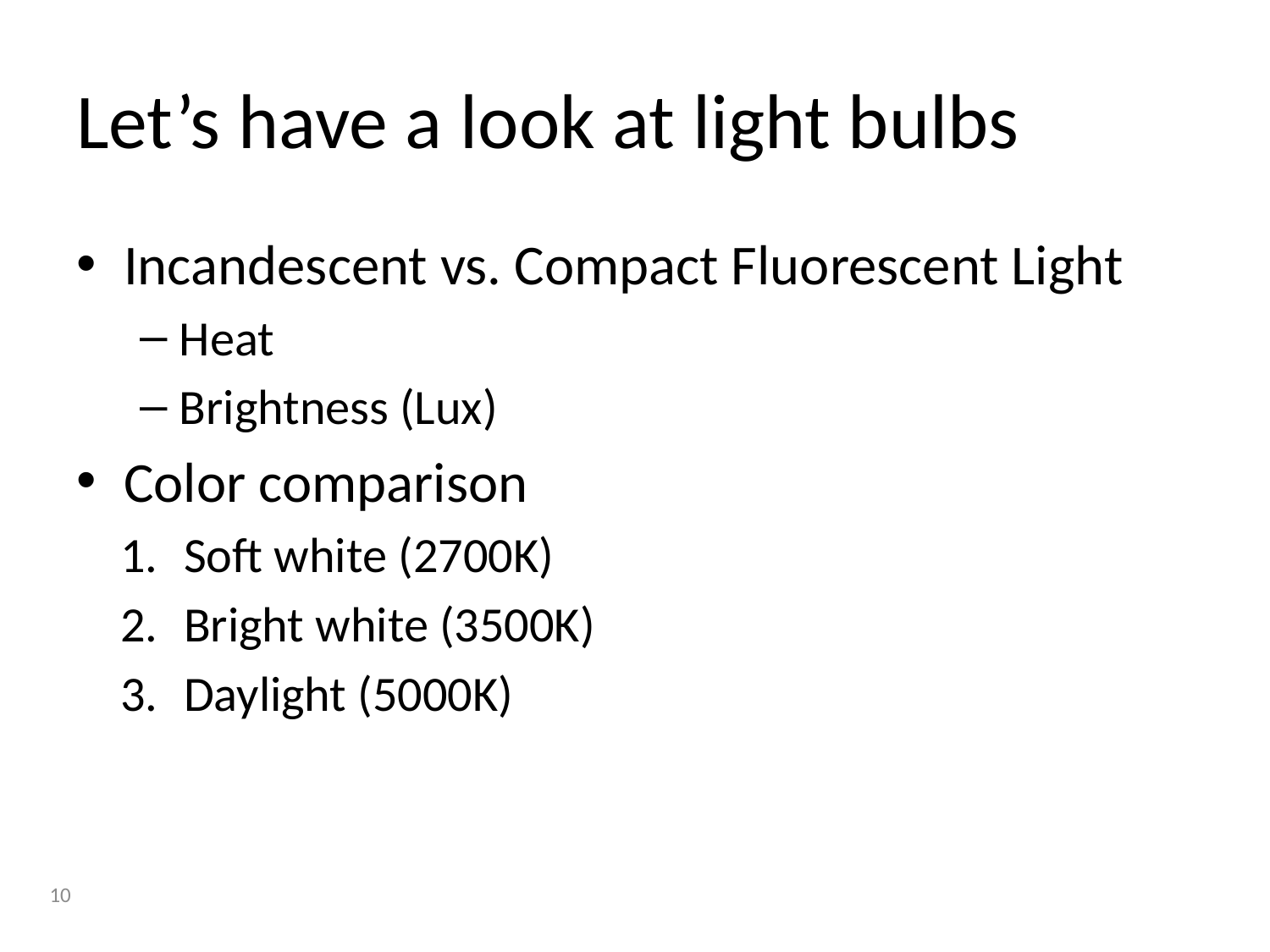

# Let’s have a look at light bulbs
Incandescent vs. Compact Fluorescent Light
Heat
Brightness (Lux)
Color comparison
Soft white (2700K)
Bright white (3500K)
Daylight (5000K)
10